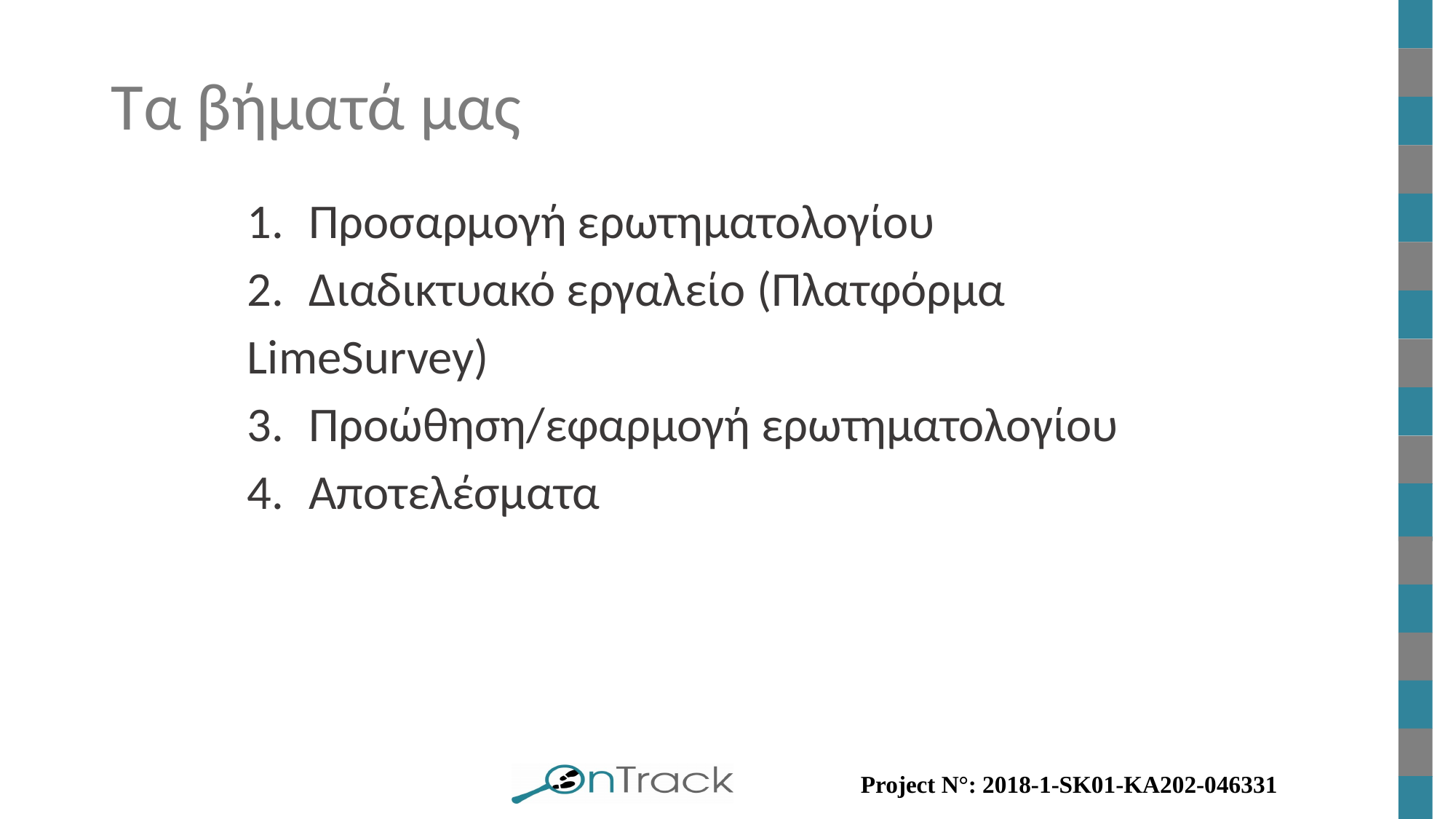

# Τα βήματά μας
Προσαρμογή ερωτηματολογίου
Διαδικτυακό εργαλείο (Πλατφόρμα
LimeSurvey)
Προώθηση/εφαρμογή ερωτηματολογίου
Αποτελέσματα